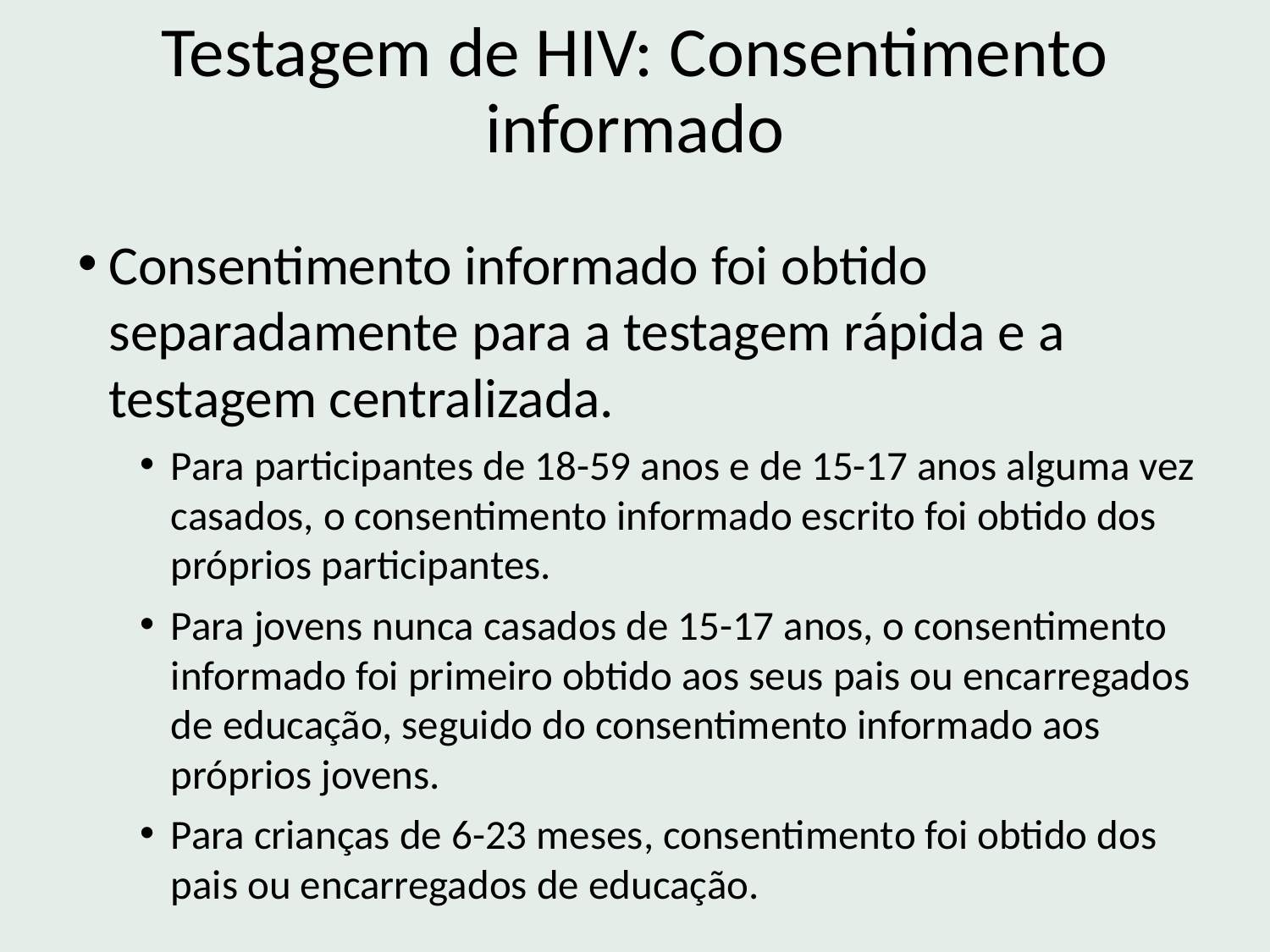

# Testagem de HIV: Consentimento informado
Consentimento informado foi obtido separadamente para a testagem rápida e a testagem centralizada.
Para participantes de 18-59 anos e de 15-17 anos alguma vez casados, o consentimento informado escrito foi obtido dos próprios participantes.
Para jovens nunca casados de 15-17 anos, o consentimento informado foi primeiro obtido aos seus pais ou encarregados de educação, seguido do consentimento informado aos próprios jovens.
Para crianças de 6-23 meses, consentimento foi obtido dos pais ou encarregados de educação.